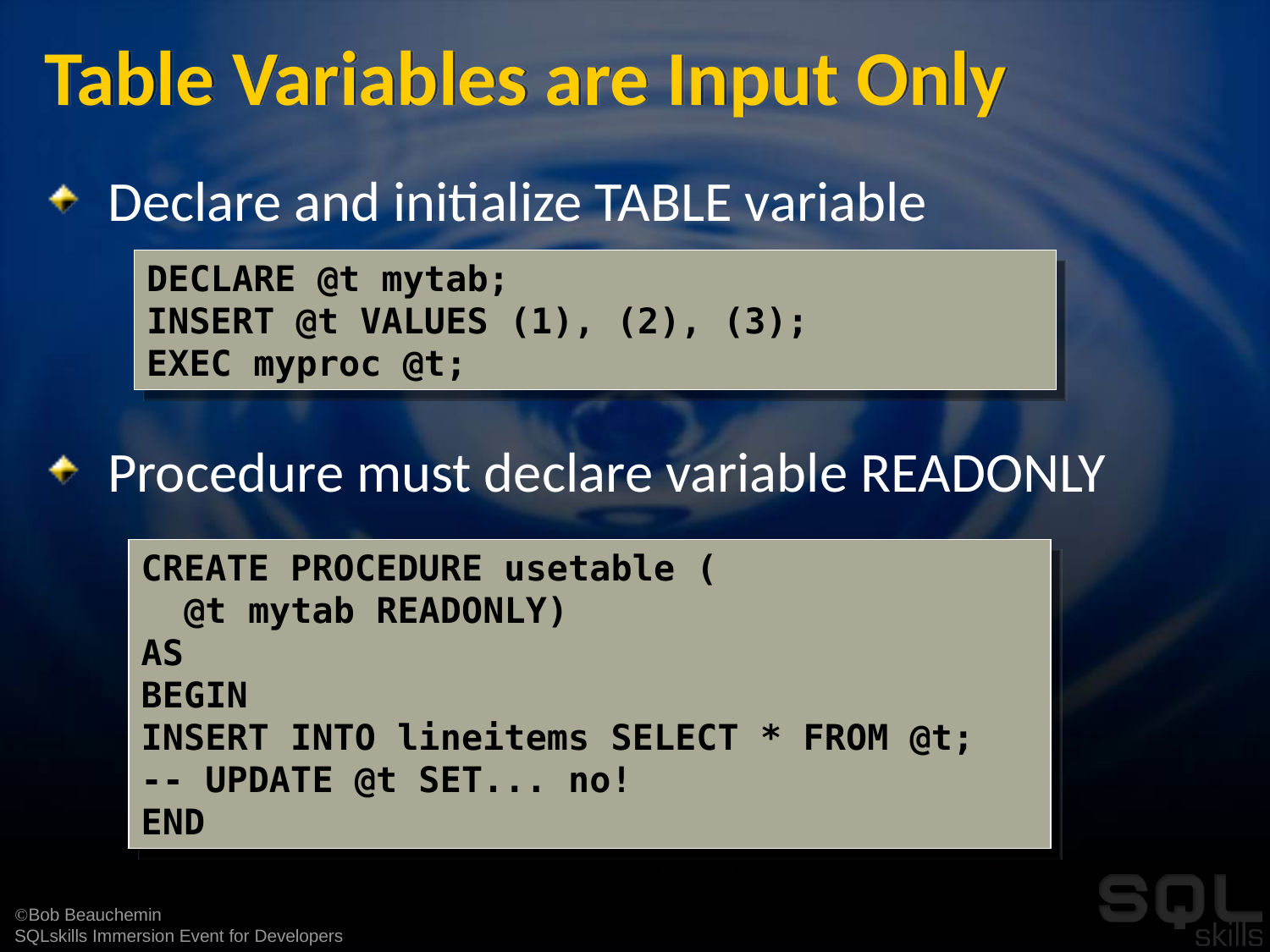

# Table Variables are Input Only
Declare and initialize TABLE variable

Procedure must declare variable READONLY
DECLARE @t mytab;
INSERT @t VALUES (1), (2), (3);
EXEC myproc @t;
CREATE PROCEDURE usetable (
  @t mytab READONLY)
AS
BEGIN
INSERT INTO lineitems SELECT * FROM @t;
-- UPDATE @t SET... no!
END